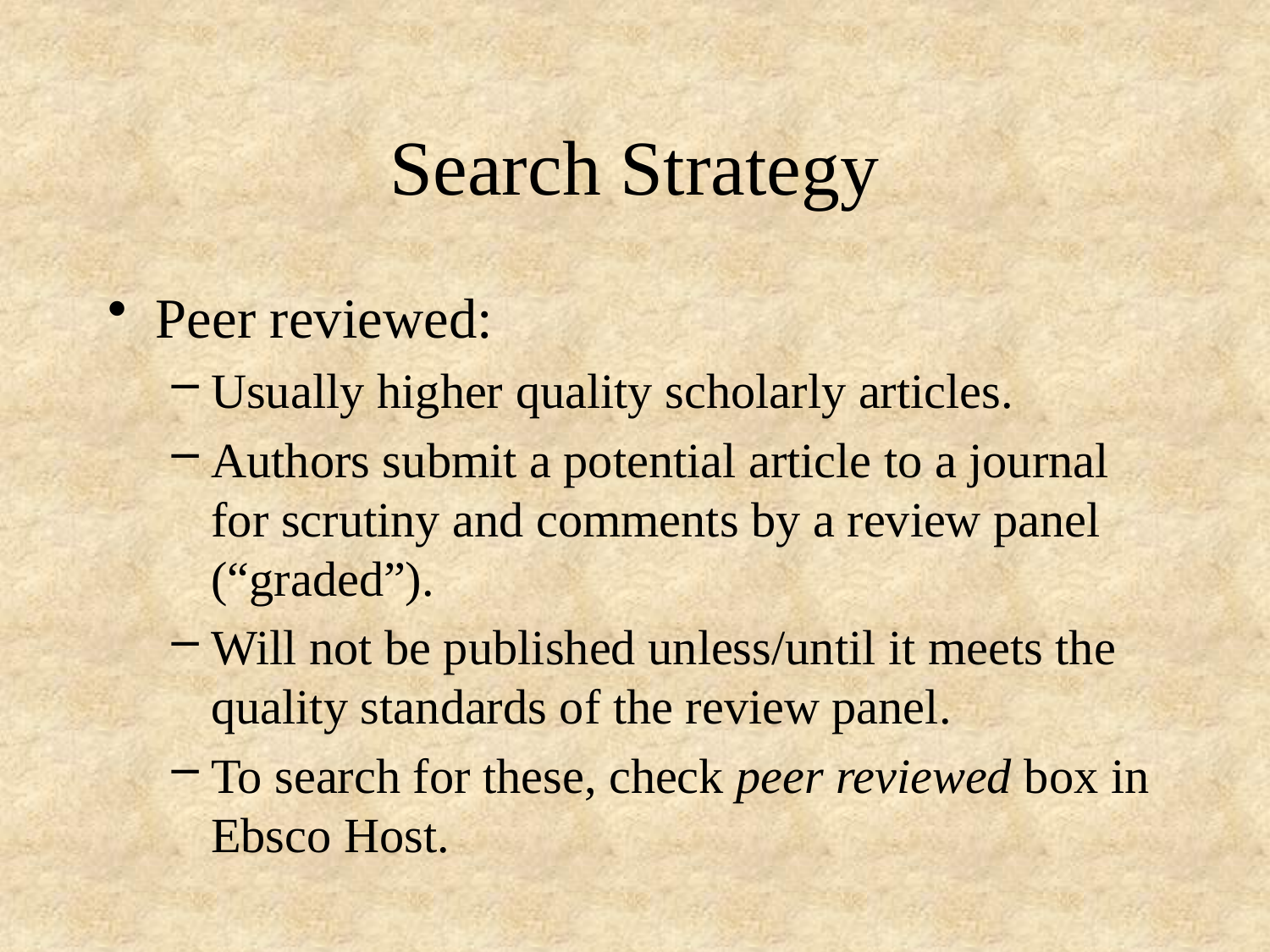

# Search Strategy
Peer reviewed:
Usually higher quality scholarly articles.
Authors submit a potential article to a journal for scrutiny and comments by a review panel (“graded”).
Will not be published unless/until it meets the quality standards of the review panel.
To search for these, check peer reviewed box in Ebsco Host.